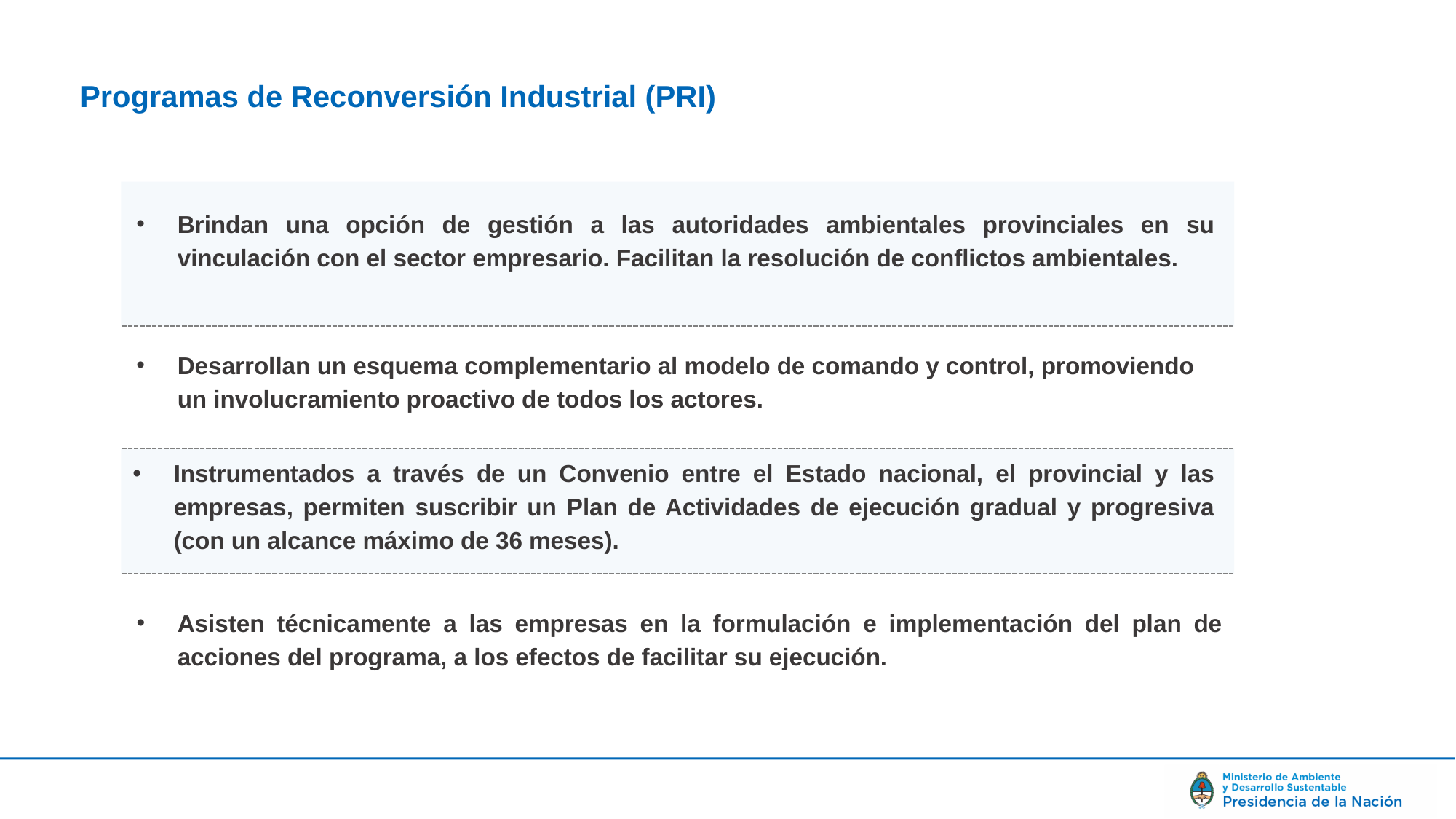

Programas de Reconversión Industrial (PRI)

Brindan una opción de gestión a las autoridades ambientales provinciales en su vinculación con el sector empresario. Facilitan la resolución de conflictos ambientales.
Desarrollan un esquema complementario al modelo de comando y control, promoviendo un involucramiento proactivo de todos los actores.
Instrumentados a través de un Convenio entre el Estado nacional, el provincial y las empresas, permiten suscribir un Plan de Actividades de ejecución gradual y progresiva (con un alcance máximo de 36 meses).

Asisten técnicamente a las empresas en la formulación e implementación del plan de acciones del programa, a los efectos de facilitar su ejecución.